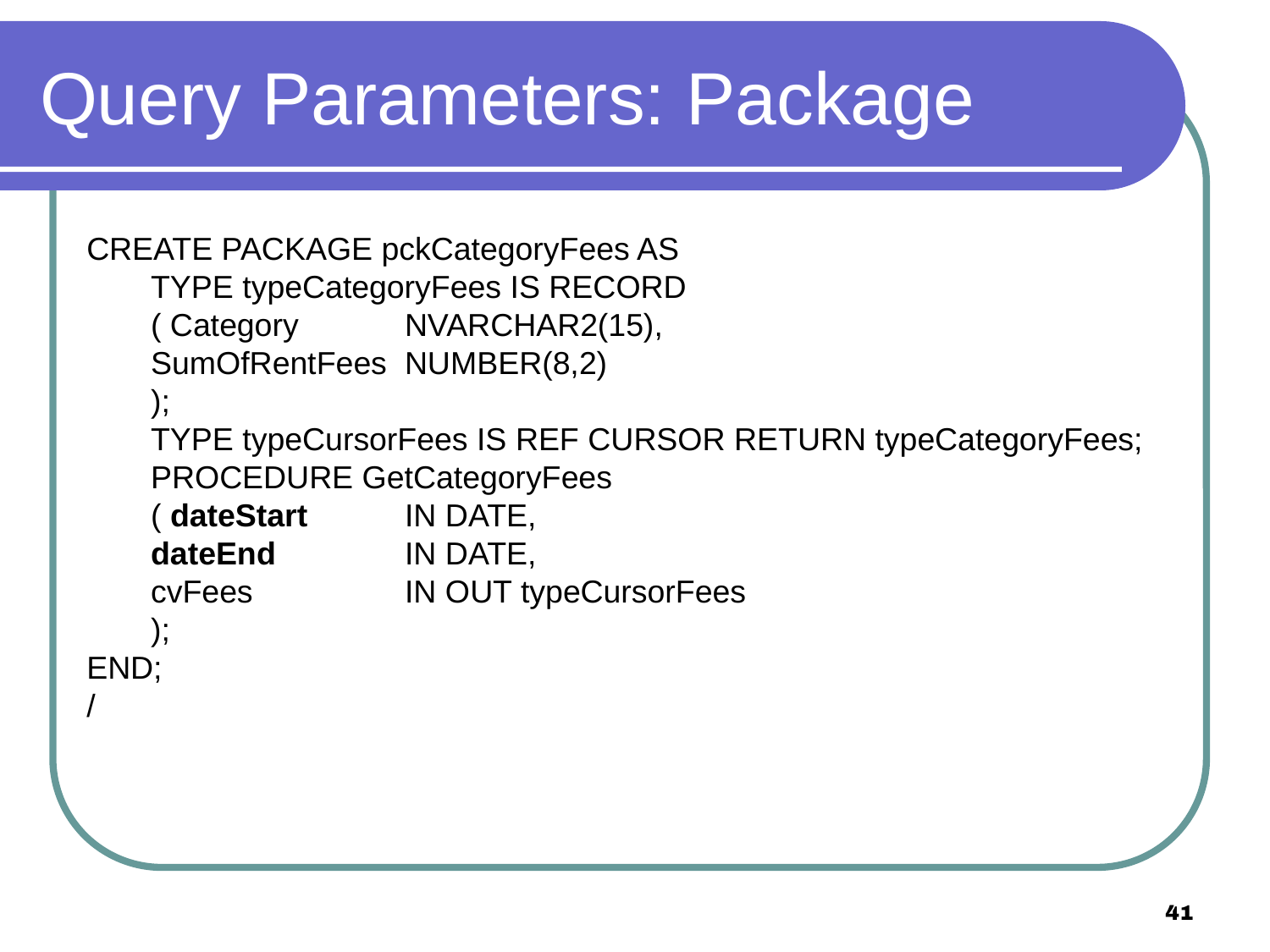

# Query Parameters: Package
CREATE PACKAGE pckCategoryFees AS
	TYPE typeCategoryFees IS RECORD
	( Category	NVARCHAR2(15),
	SumOfRentFees	NUMBER(8,2)
	);
	TYPE typeCursorFees IS REF CURSOR RETURN typeCategoryFees;
	PROCEDURE GetCategoryFees
	( dateStart	IN DATE,
	dateEnd	IN DATE,
	cvFees	IN OUT typeCursorFees
	);
END;
/
41